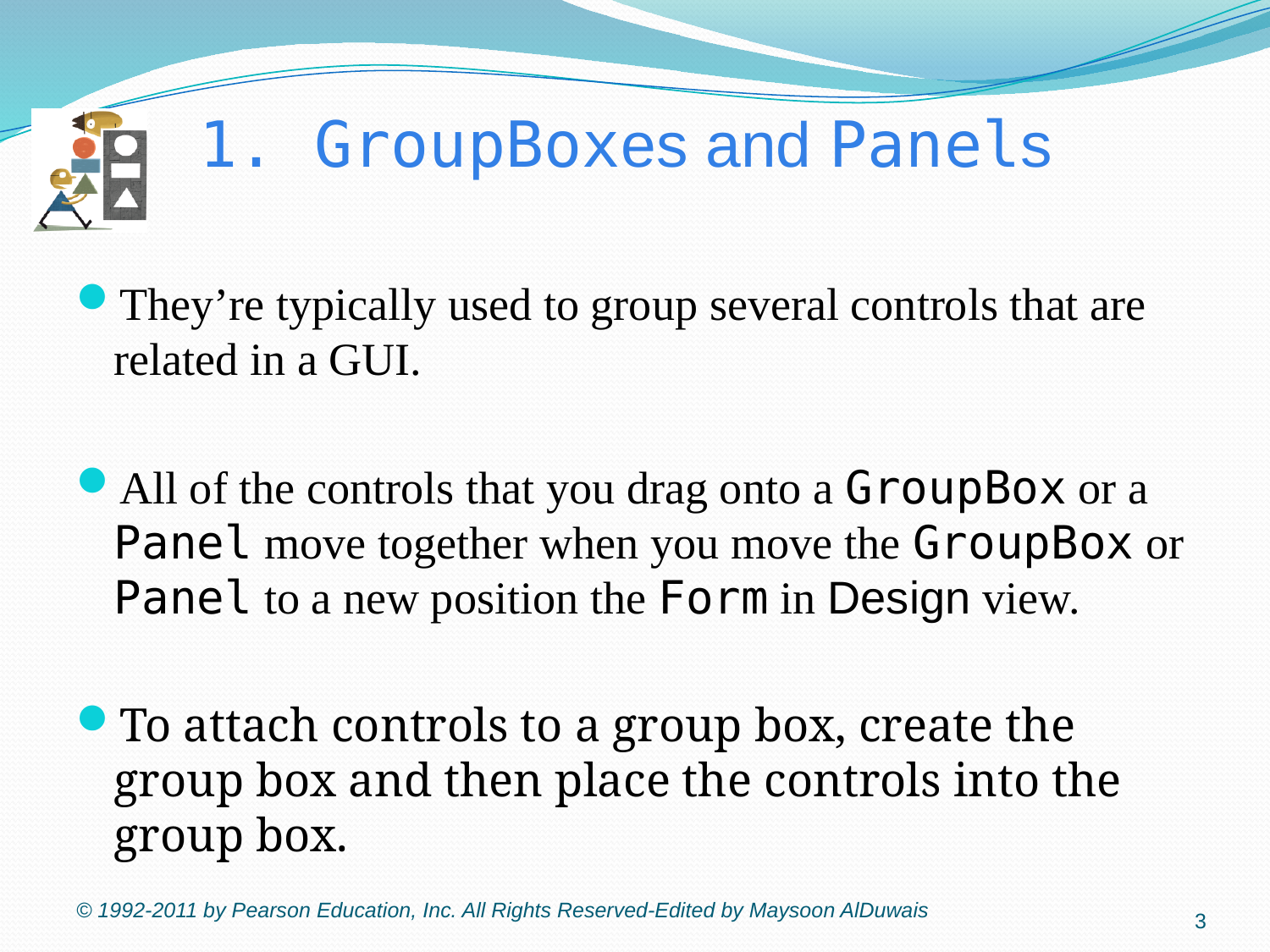

# 1. GroupBoxes and Panels
They’re typically used to group several controls that are related in a GUI.

All of the controls that you drag onto a GroupBox or a Panel move together when you move the GroupBox or Panel to a new position the Form in Design view.

To attach controls to a group box, create the group box and then place the controls into the group box.

© 1992-2011 by Pearson Education, Inc. All Rights Reserved-Edited by Maysoon AlDuwais
3